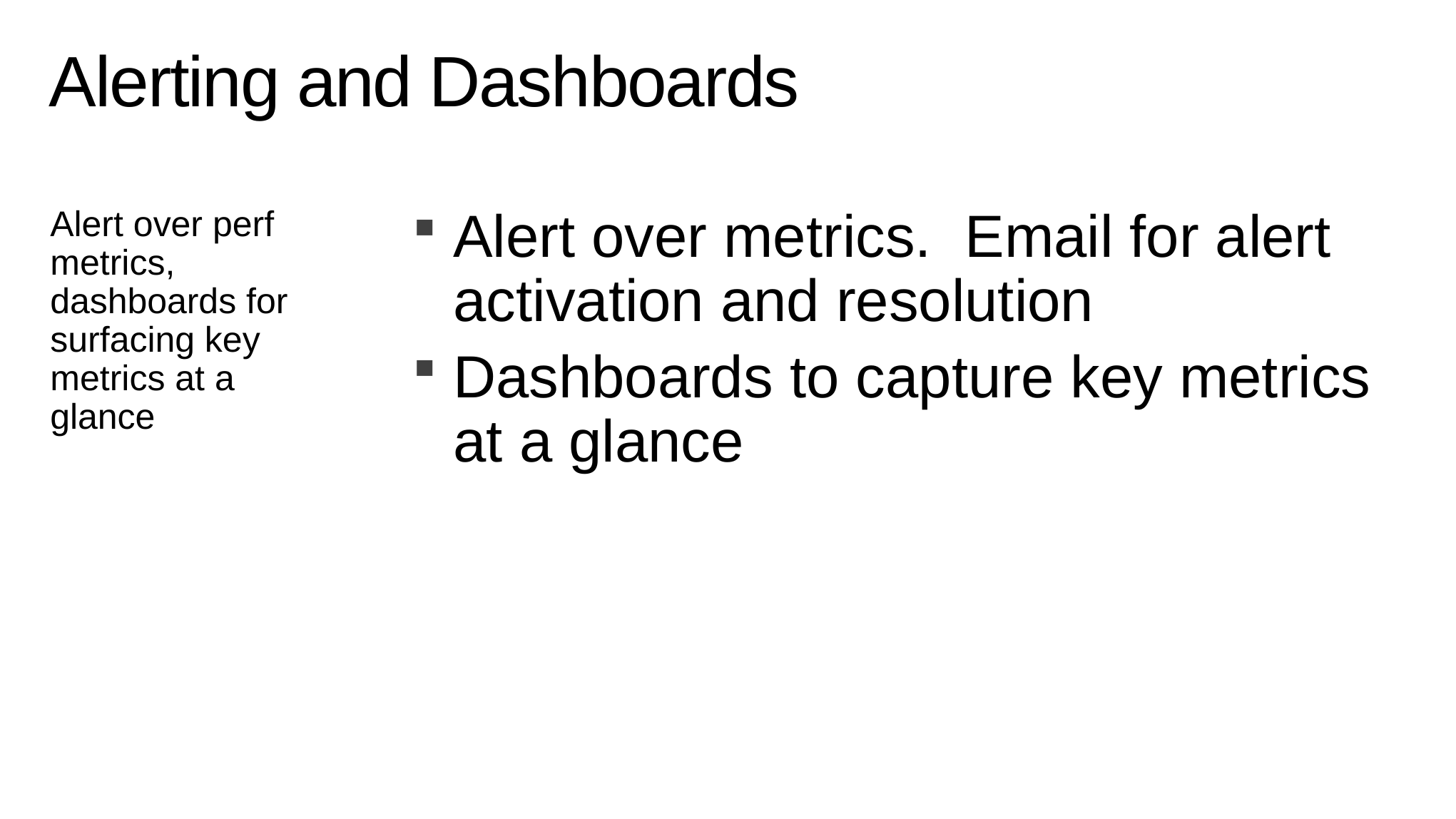

# Alerting and Dashboards
Alert over perf metrics, dashboards for surfacing key metrics at a glance
Alert over metrics.  Email for alert activation and resolution
Dashboards to capture key metrics at a glance